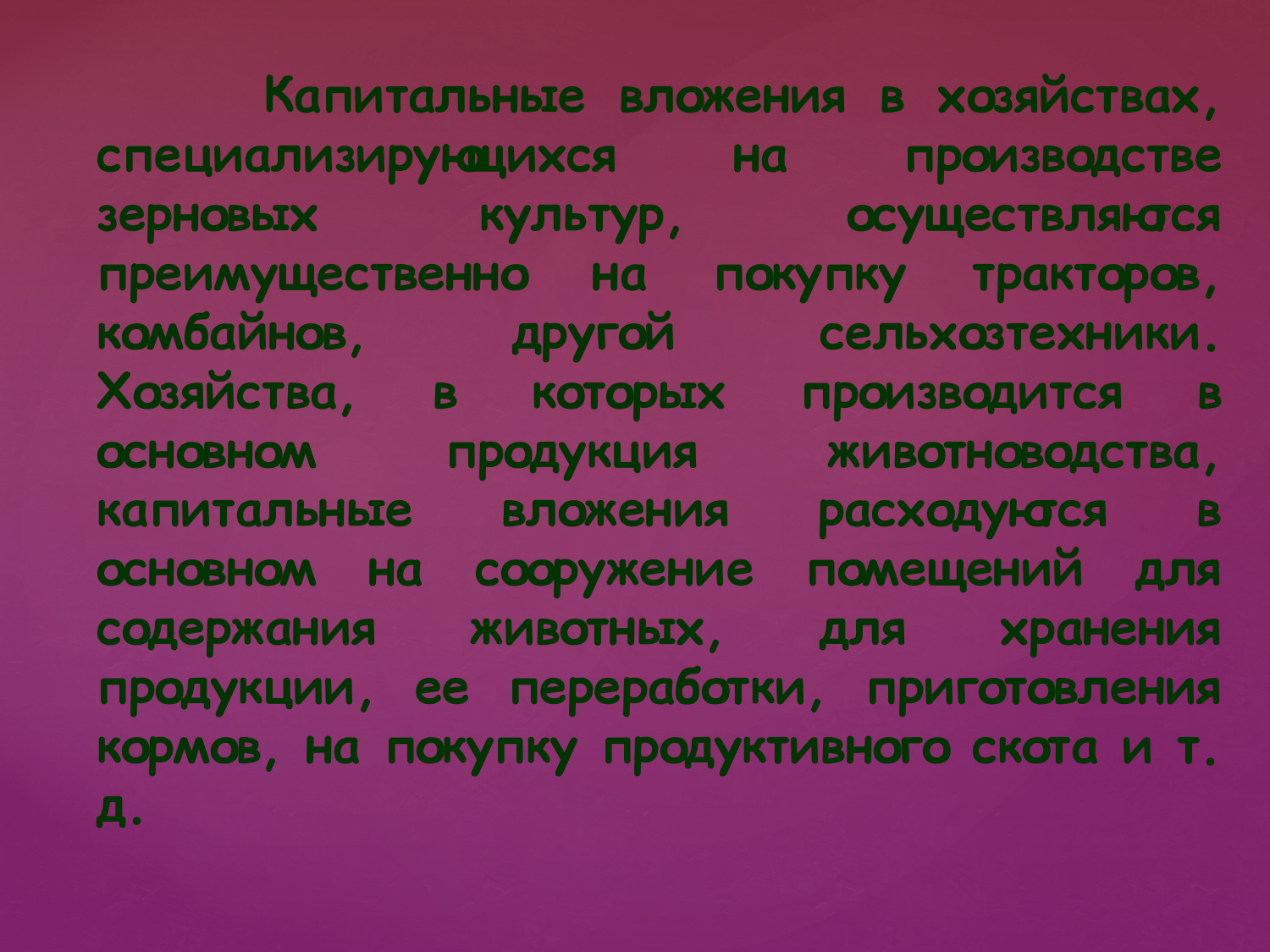

Капитальные вложения в хозяйствах, специализирующихся на производстве зерновых культур, осуществляются преимущественно на покупку тракторов, комбайнов, другой сельхозтехники. Хозяйства, в которых производится в основном продукция животноводства, капитальные вложения расходуются в основном на сооружение помещений для содержания животных, для хранения продукции, ее переработки, приготовления кормов, на покупку продуктивного скота и т. д.